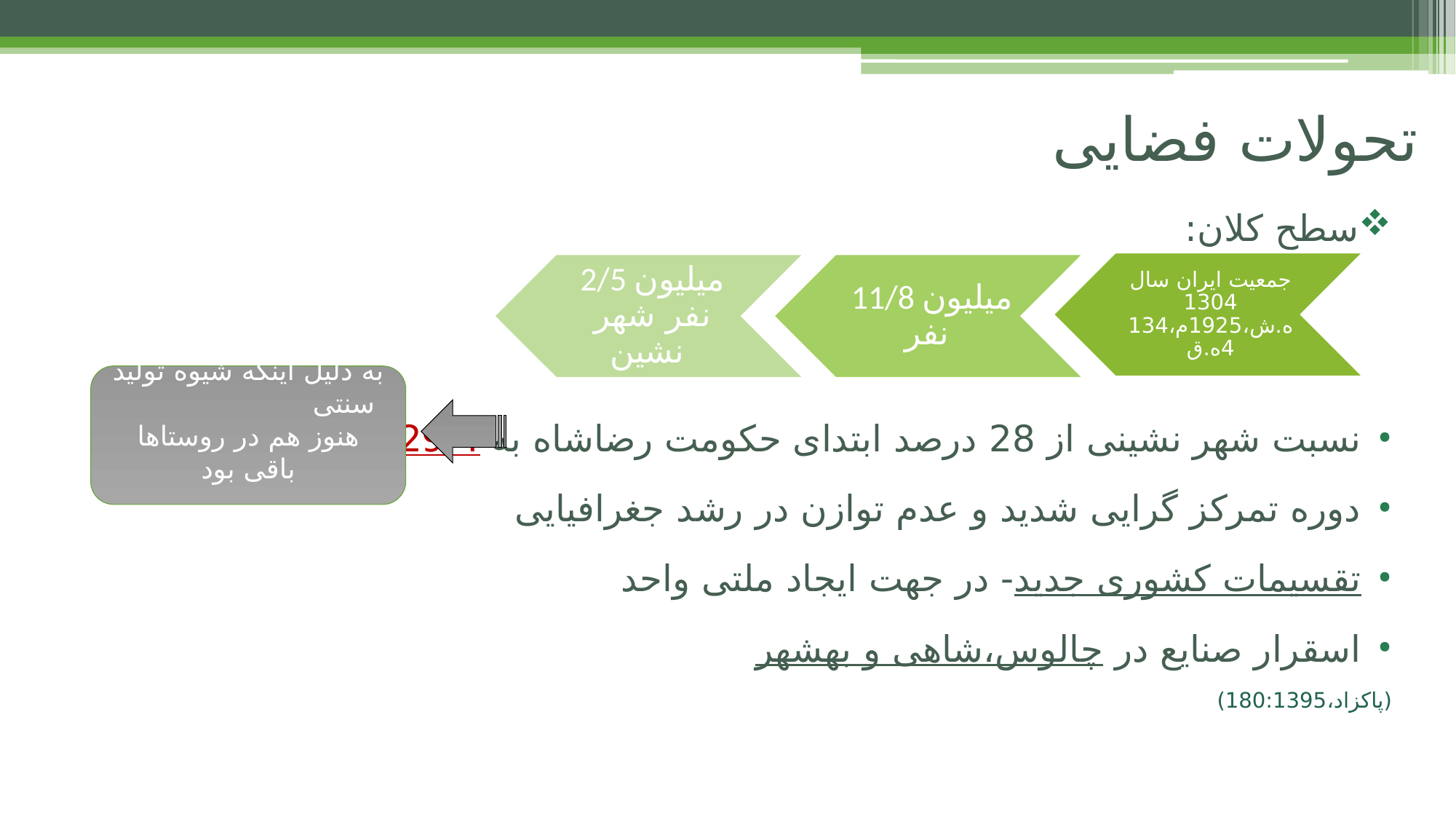

# تحولات فضایی
سطح کلان:

نسبت شهر نشینی از 28 درصد ابتدای حکومت رضاشاه به 29/4 رسید
دوره تمرکز گرایی شدید و عدم توازن در رشد جغرافیایی
تقسیمات کشوری جدید- در جهت ایجاد ملتی واحد
اسقرار صنایع در چالوس،شاهی و بهشهر
(پاکزاد،180:1395)
جمعیت ایران سال 1304 ه.ش،1925م،1344ه.ق
11/8 میلیون نفر
2/5 میلیون نفر شهر نشین
به دلیل اینکه شیوه تولید سنتی                       هنوز هم در روستاها باقی بود